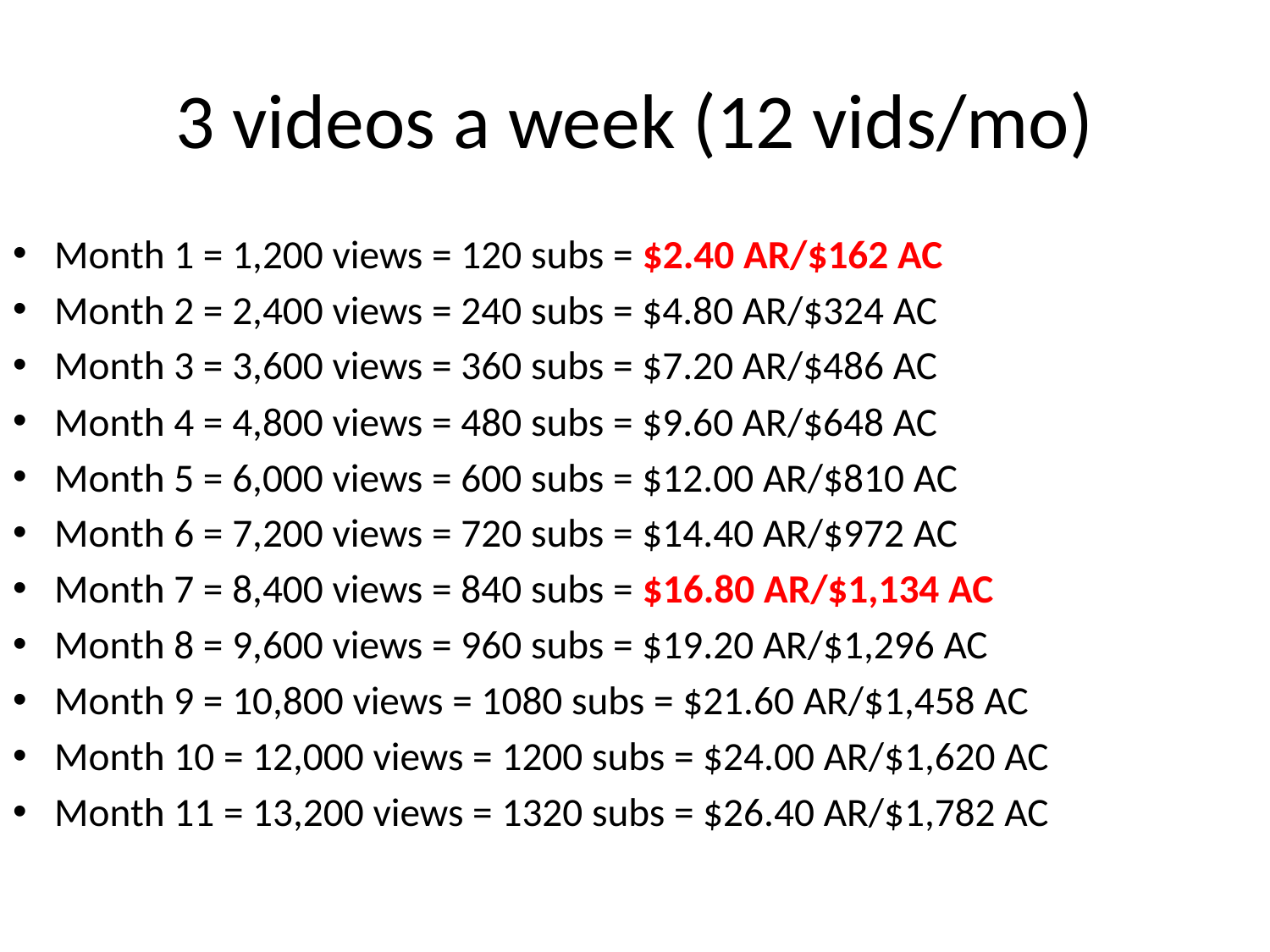

# 3 videos a week (12 vids/mo)
Month 1 = 1,200 views = 120 subs = $2.40 AR/$162 AC
Month 2 = 2,400 views = 240 subs = $4.80 AR/$324 AC
Month 3 = 3,600 views = 360 subs = $7.20 AR/$486 AC
Month 4 = 4,800 views = 480 subs = $9.60 AR/$648 AC
Month 5 = 6,000 views = 600 subs = $12.00 AR/$810 AC
Month 6 = 7,200 views = 720 subs = $14.40 AR/$972 AC
Month 7 = 8,400 views = 840 subs = $16.80 AR/$1,134 AC
Month 8 = 9,600 views = 960 subs = $19.20 AR/$1,296 AC
Month 9 = 10,800 views = 1080 subs = $21.60 AR/$1,458 AC
Month 10 = 12,000 views = 1200 subs = $24.00 AR/$1,620 AC
Month 11 = 13,200 views = 1320 subs = $26.40 AR/$1,782 AC